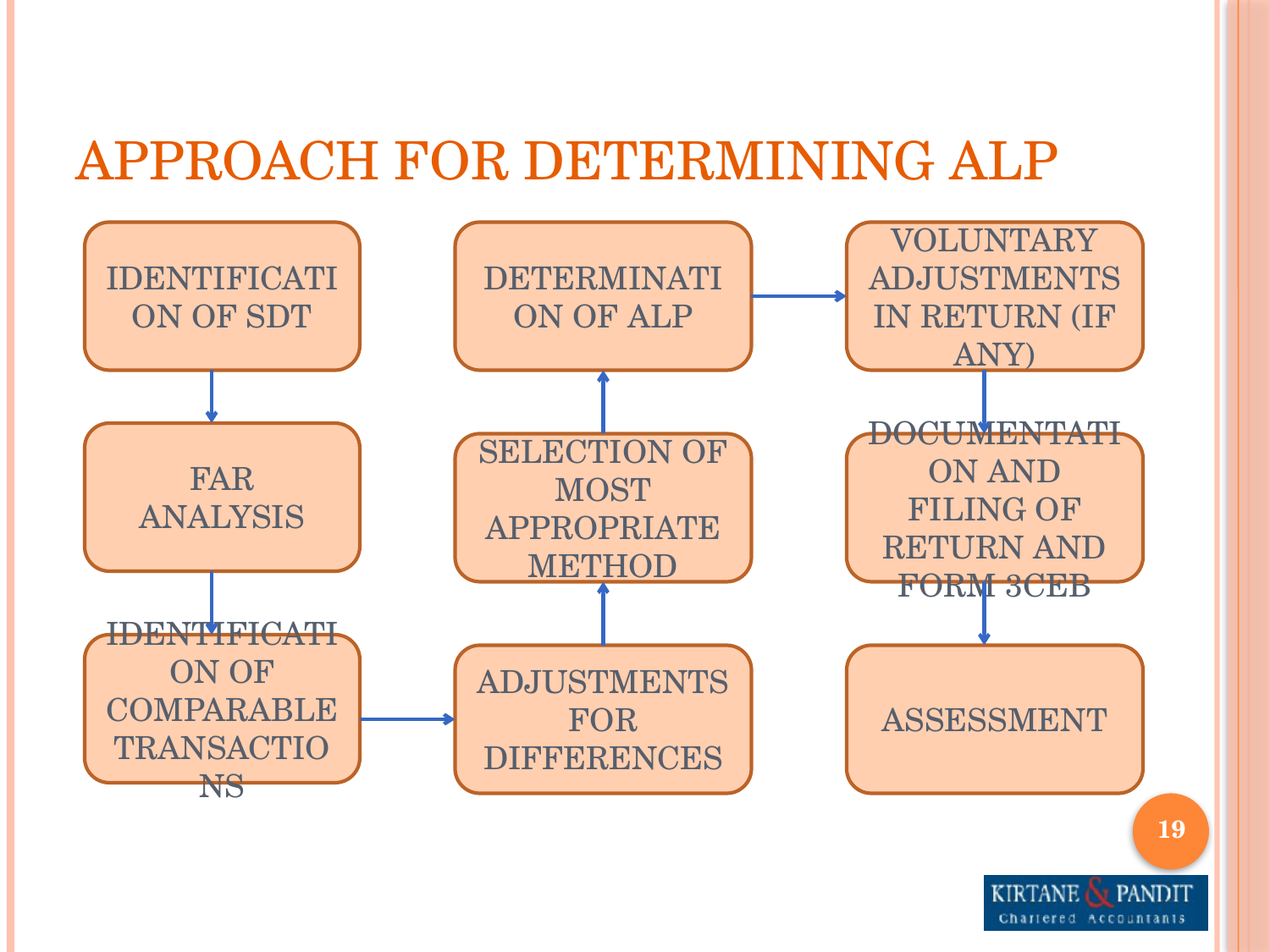

# Approach for determining ALP
Identification of SDT
Determination of ALP
Voluntary adjustments in Return (if any)
FAR Analysis
Selection of most appropriate method
Documentation and filing of Return and Form 3CEB
Identification of Comparable Transactions
Adjustments for differences
Assessment
19